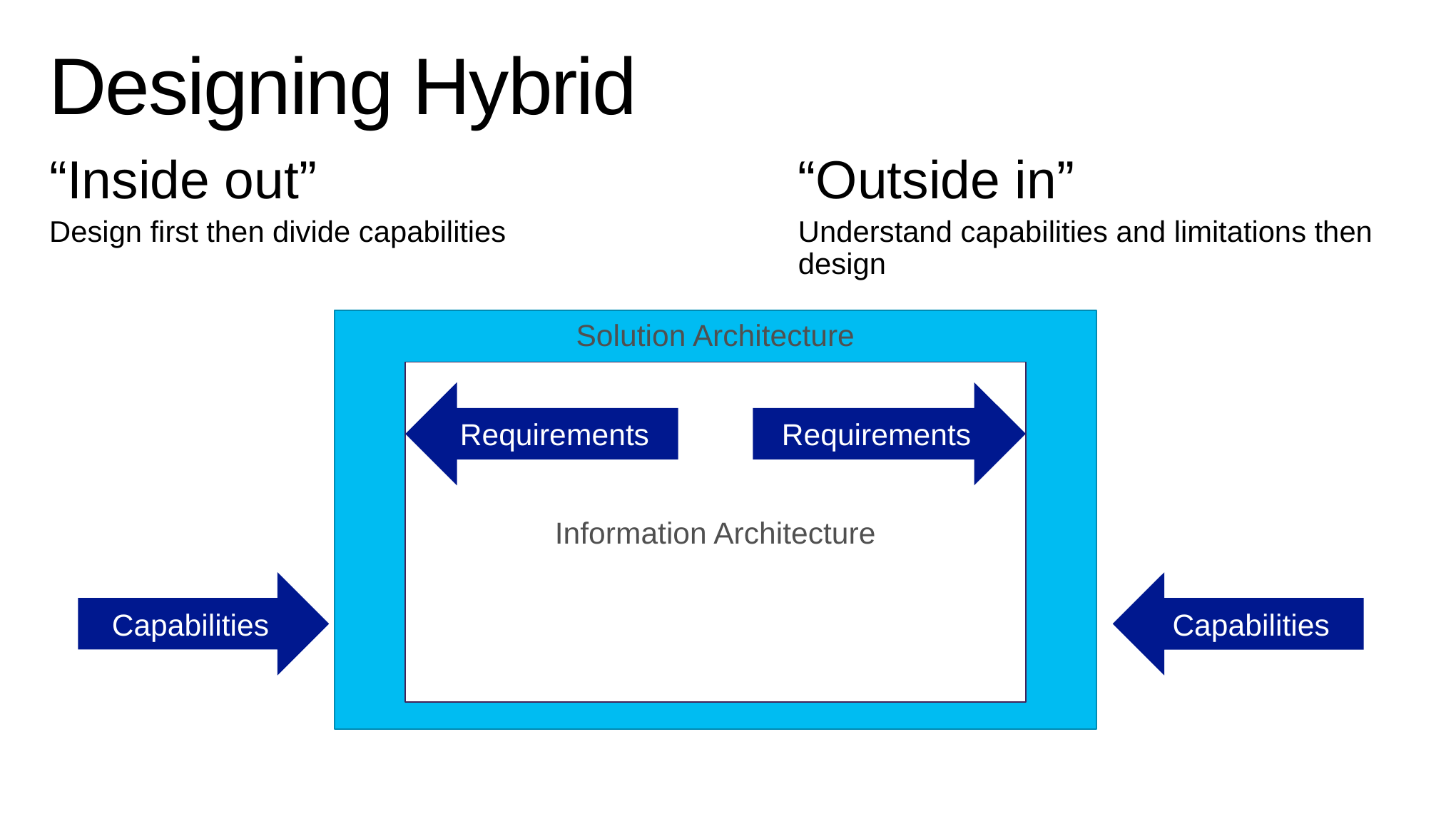

# Designing Hybrid
“Inside out”
Design first then divide capabilities
“Outside in”
Understand capabilities and limitations then design
Solution Architecture
Information Architecture
Requirements
Requirements
Capabilities
Capabilities